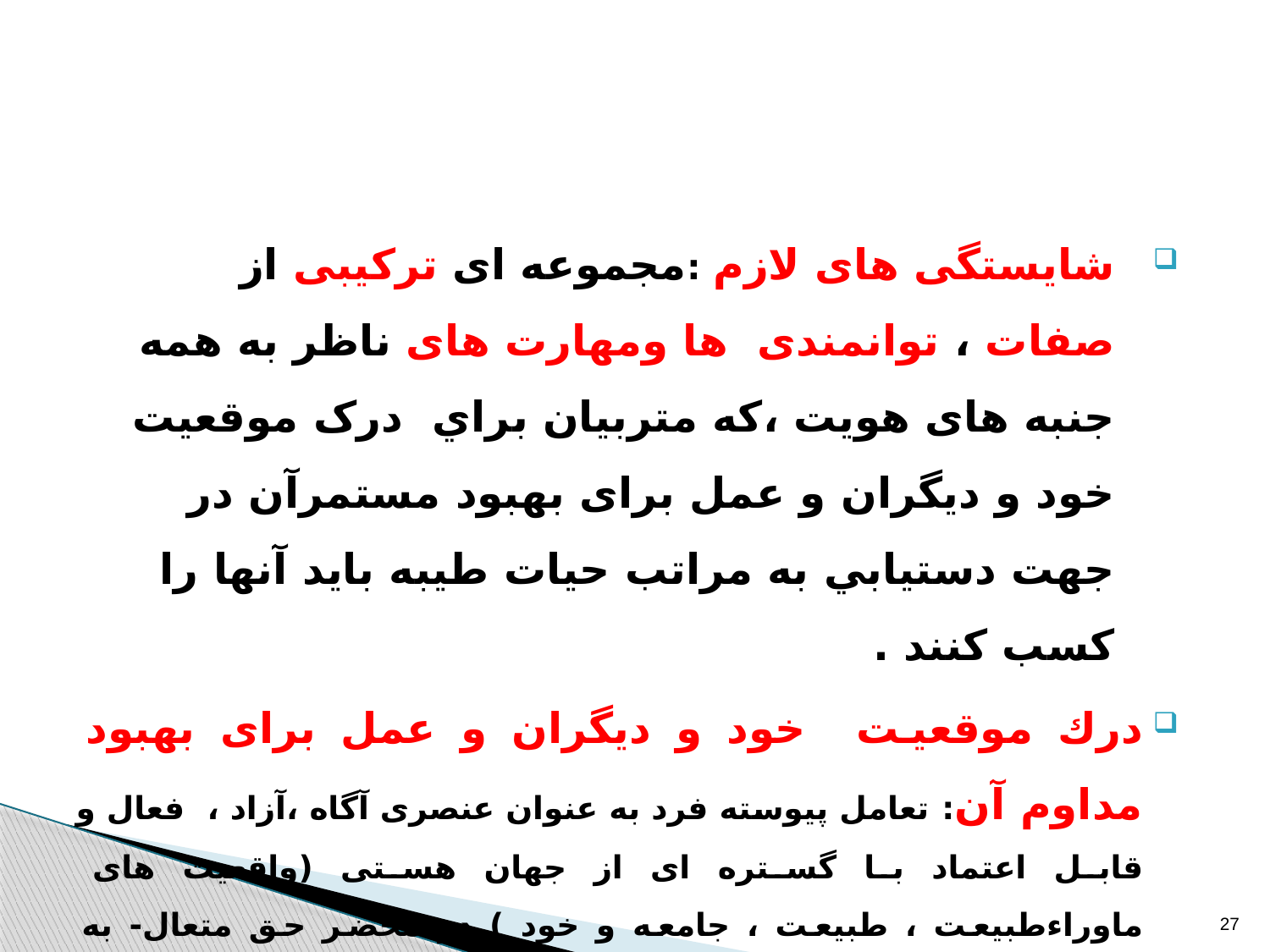

#
شایستگی های لازم :مجموعه ای ترکیبی از صفات ، توانمندی  ها ومهارت های ناظر به همه جنبه های هویت ،که متربيان براي  درک موقعیت خود و دیگران و عمل برای بهبود مستمرآن در جهت دستيابي به مراتب حیات طیبه باید آنها را کسب کنند .
درك موقعيت  خود و دیگران و عمل برای بهبود مداوم آن: تعامل پیوسته فرد به عنوان عنصری آگاه ،آزاد ،  فعال و قابل اعتماد با گستره ای از جهان هستی (واقعیت های ماوراءطبیعت ، طبیعت ، جامعه و خود ) در محضر حق متعال- به عنوان مبداء و منتهای هستی و حقیقتی برتر(فراموقعيت)-
نظام معیار اسلامی: مباني و ارزش هاي متناسب با غایت زندگی انسان و  برگرفته ازدینِ اسلام ویا سازگار با آن
27